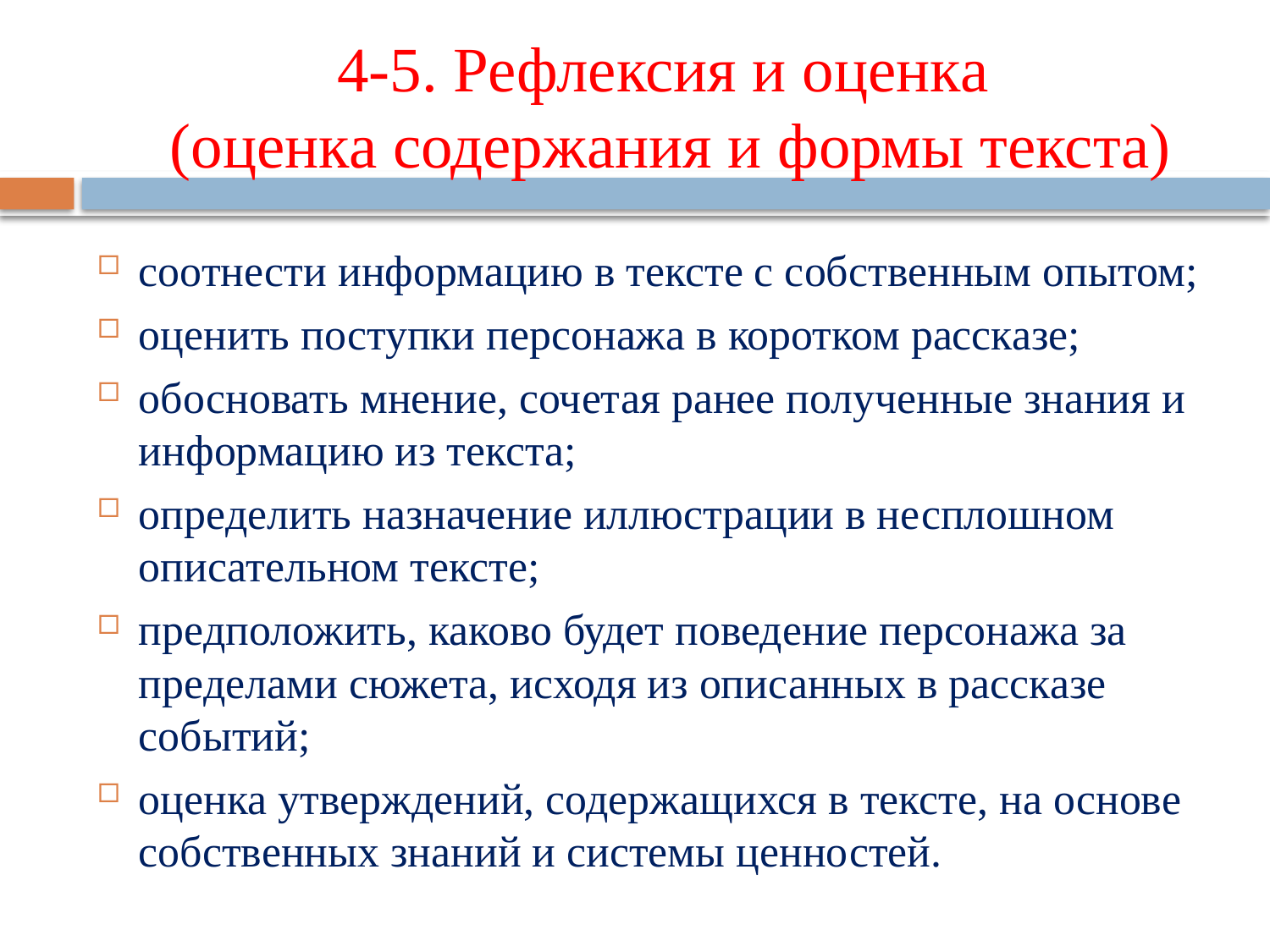

# 4-5. Рефлексия и оценка (оценка содержания и формы текста)
соотнести информацию в тексте с собственным опытом;
оценить поступки персонажа в коротком рассказе;
обосновать мнение, сочетая ранее полученные знания и информацию из текста;
определить назначение иллюстрации в несплошном описательном тексте;
предположить, каково будет поведение персонажа за пределами сюжета, исходя из описанных в рассказе событий;
оценка утверждений, содержащихся в тексте, на основе собственных знаний и системы ценностей.